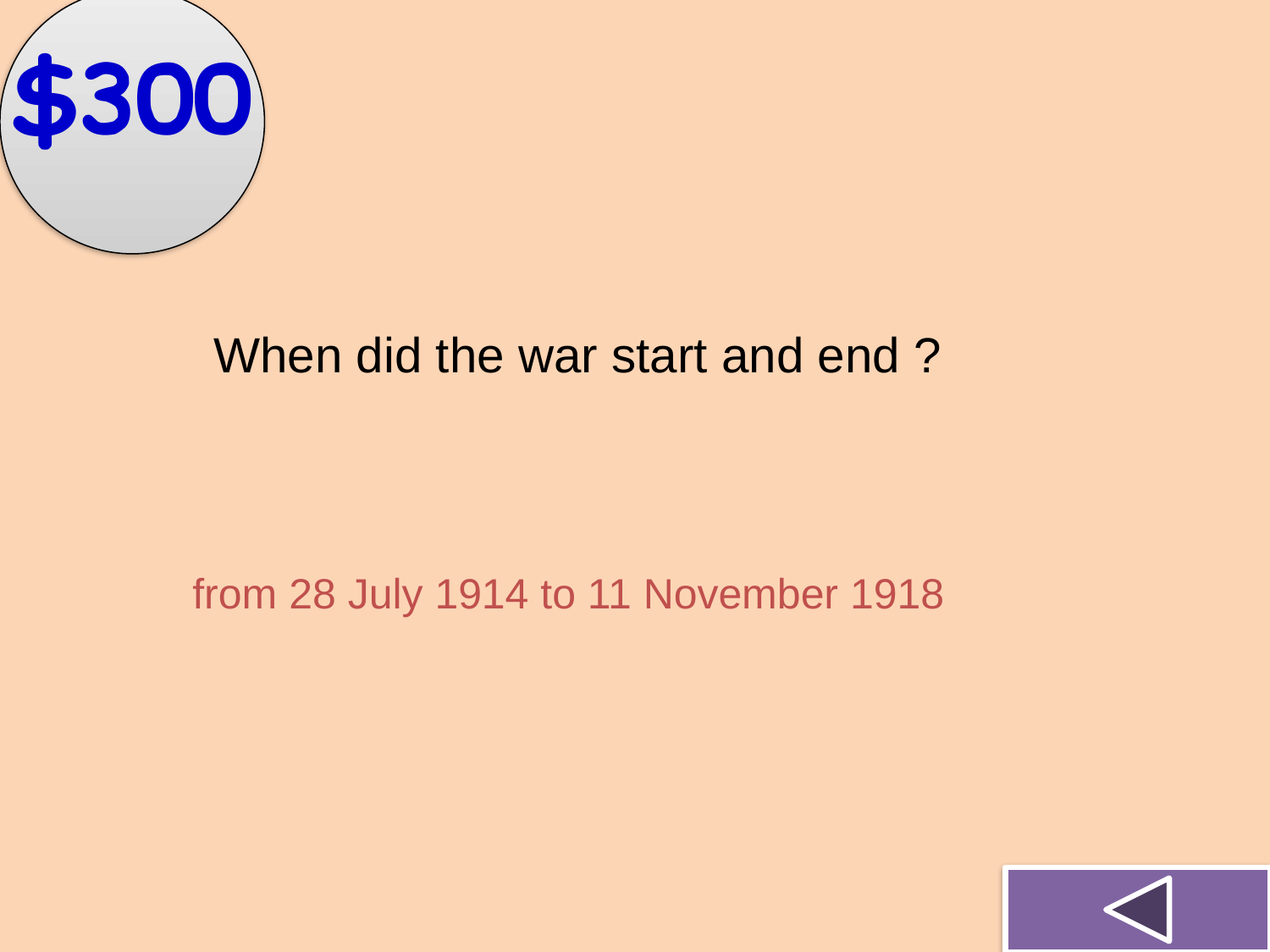

$300
When did the war start and end ?
from 28 July 1914 to 11 November 1918